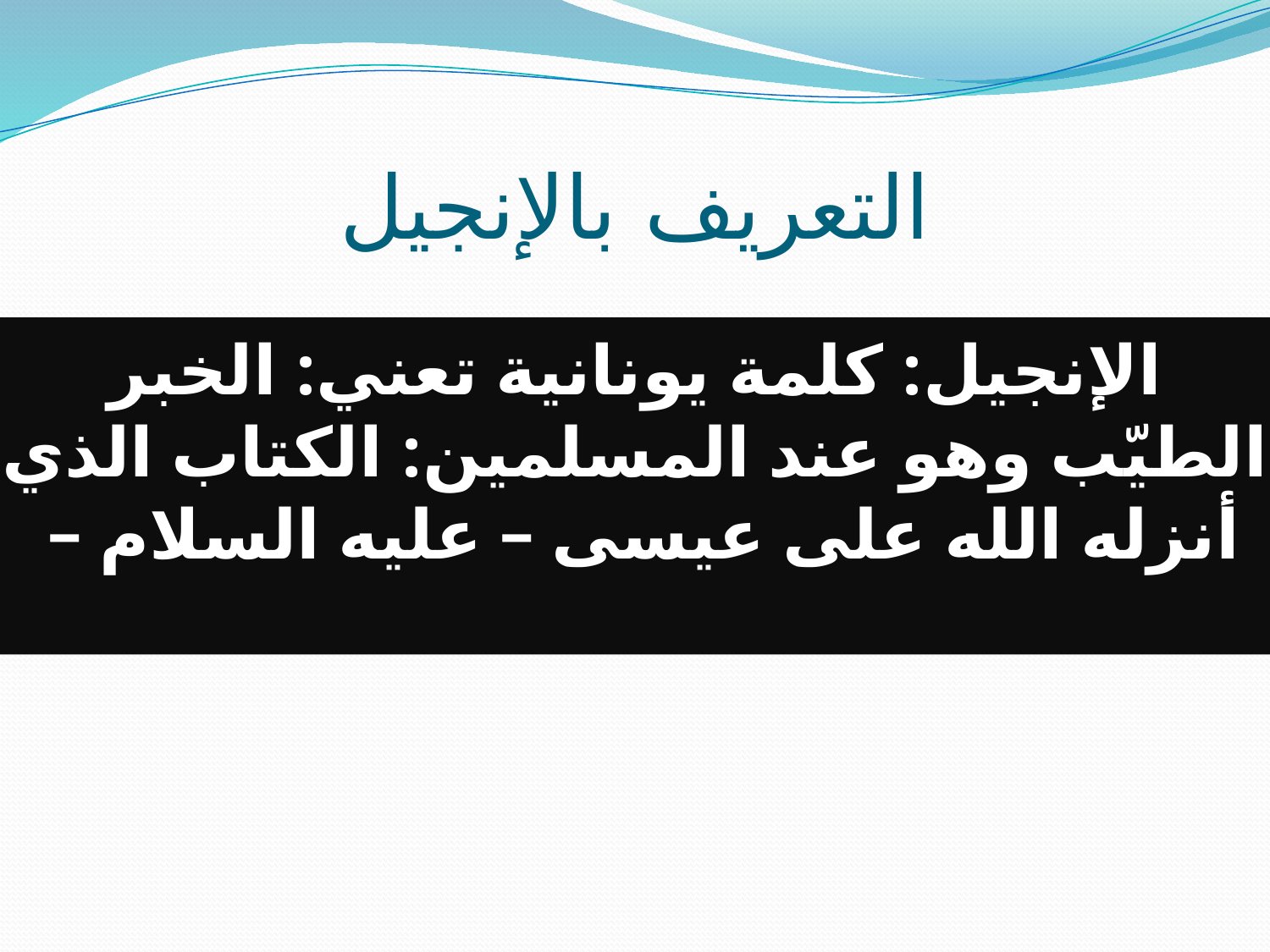

# التعريف بالإنجيل
الإنجيل: كلمة يونانية تعني: الخبر الطيّب وهو عند المسلمين: الكتاب الذي أنزله الله على عيسى – عليه السلام –